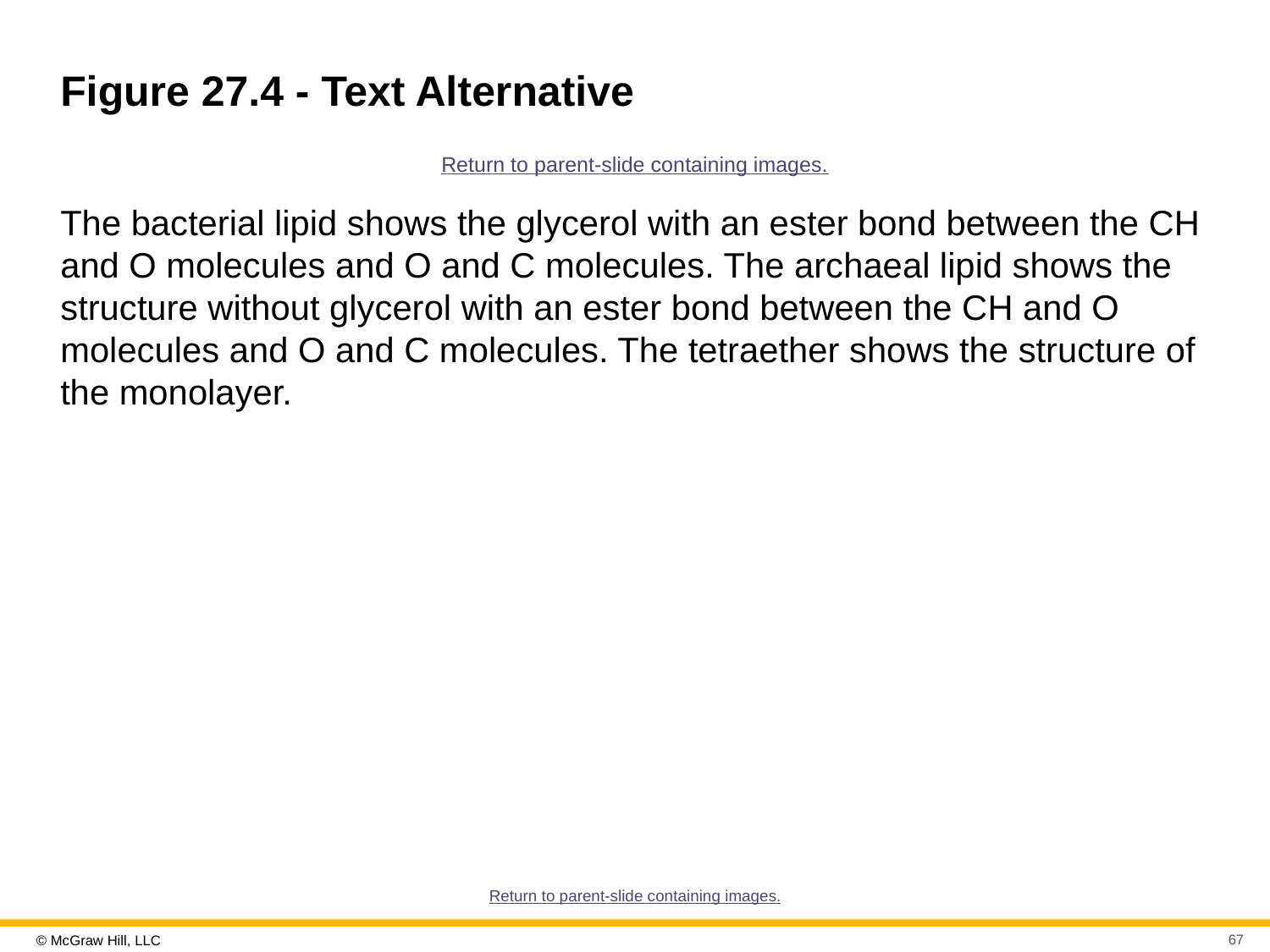

# Figure 27.4 - Text Alternative
Return to parent-slide containing images.
The bacterial lipid shows the glycerol with an ester bond between the CH and O molecules and O and C molecules. The archaeal lipid shows the structure without glycerol with an ester bond between the CH and O molecules and O and C molecules. The tetraether shows the structure of the monolayer.
Return to parent-slide containing images.
67